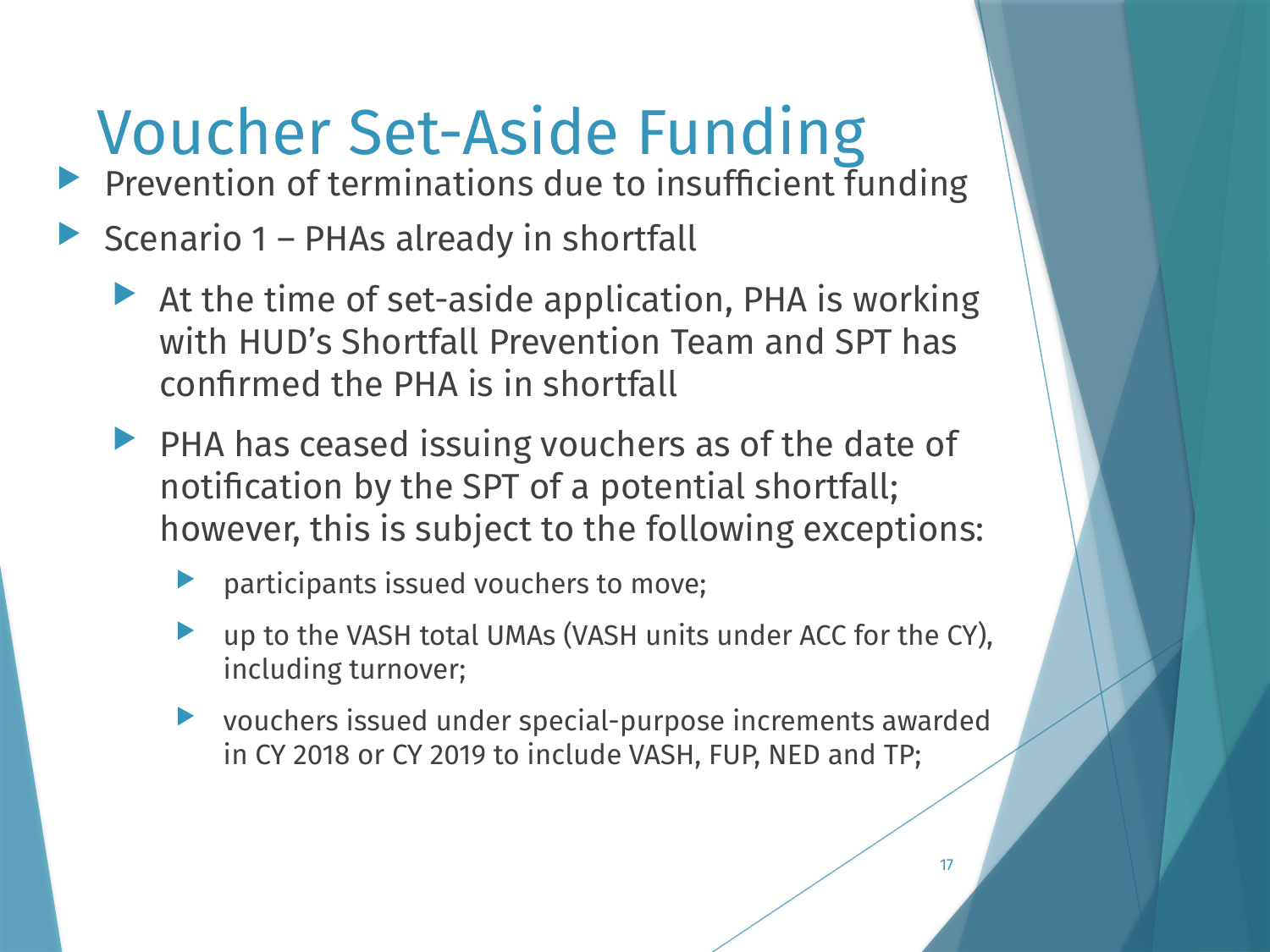

# Voucher Set-Aside Funding
Prevention of terminations due to insufficient funding
Scenario 1 – PHAs already in shortfall
At the time of set-aside application, PHA is working with HUD’s Shortfall Prevention Team and SPT has confirmed the PHA is in shortfall
PHA has ceased issuing vouchers as of the date of notification by the SPT of a potential shortfall; however, this is subject to the following exceptions:
participants issued vouchers to move;
up to the VASH total UMAs (VASH units under ACC for the CY), including turnover;
vouchers issued under special-purpose increments awarded in CY 2018 or CY 2019 to include VASH, FUP, NED and TP;

17